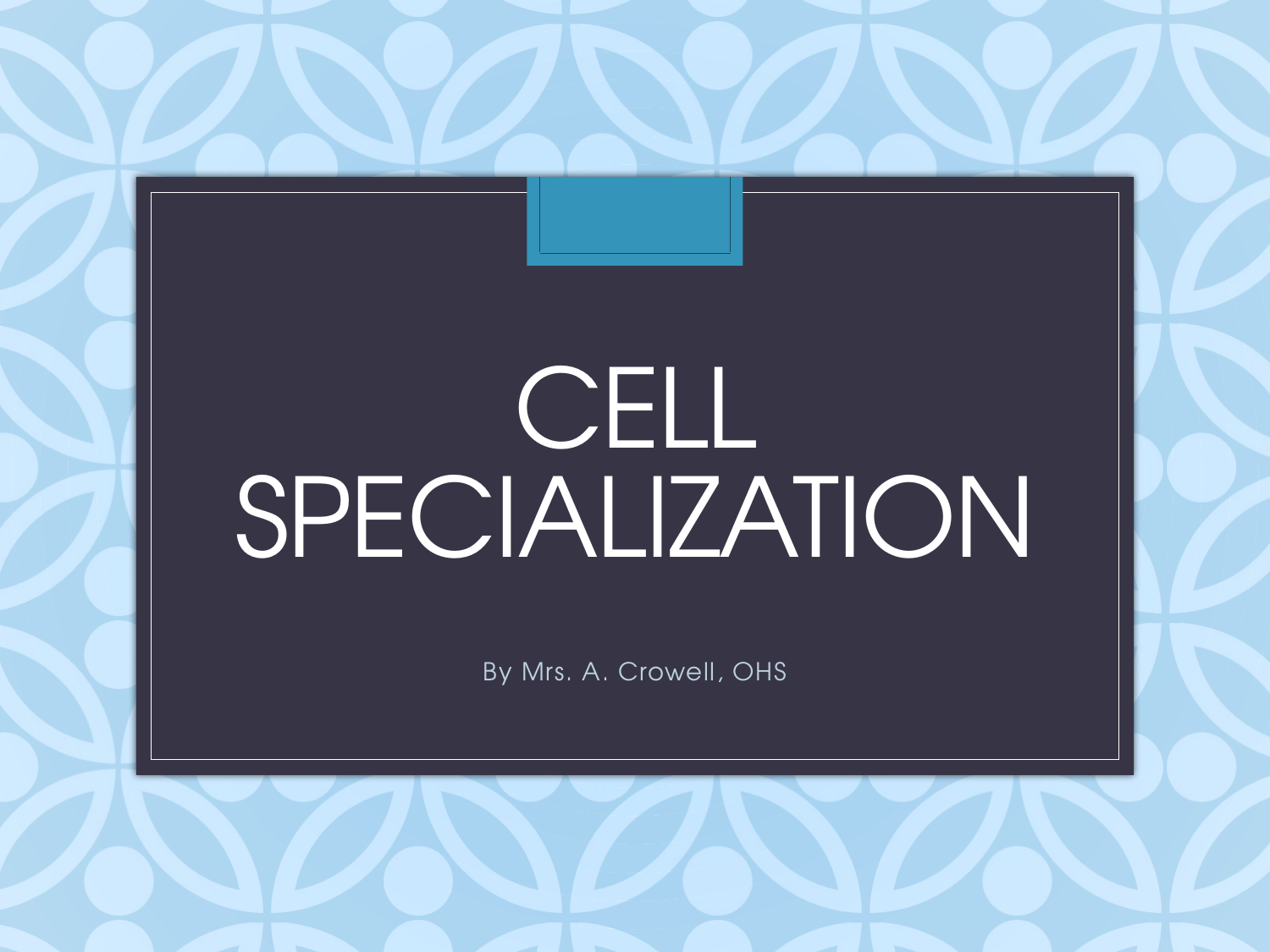

# Cell specialization
By Mrs. A. Crowell, OHS